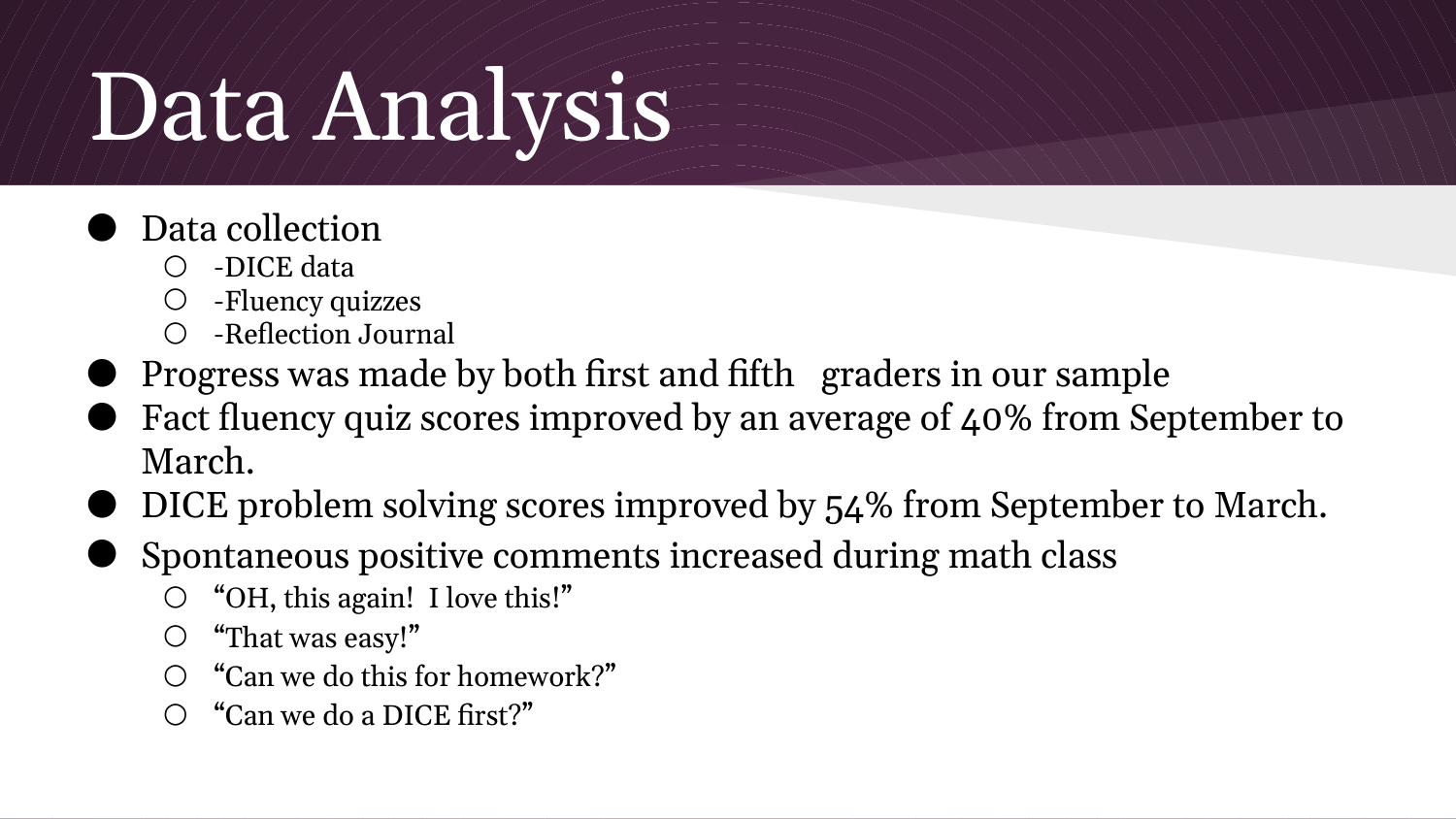

# Data Analysis
Data collection
-DICE data
-Fluency quizzes
-Reflection Journal
Progress was made by both first and fifth   graders in our sample
Fact fluency quiz scores improved by an average of 40% from September to March.
DICE problem solving scores improved by 54% from September to March.
Spontaneous positive comments increased during math class
“OH, this again!  I love this!”
“That was easy!”
“Can we do this for homework?”
“Can we do a DICE first?”